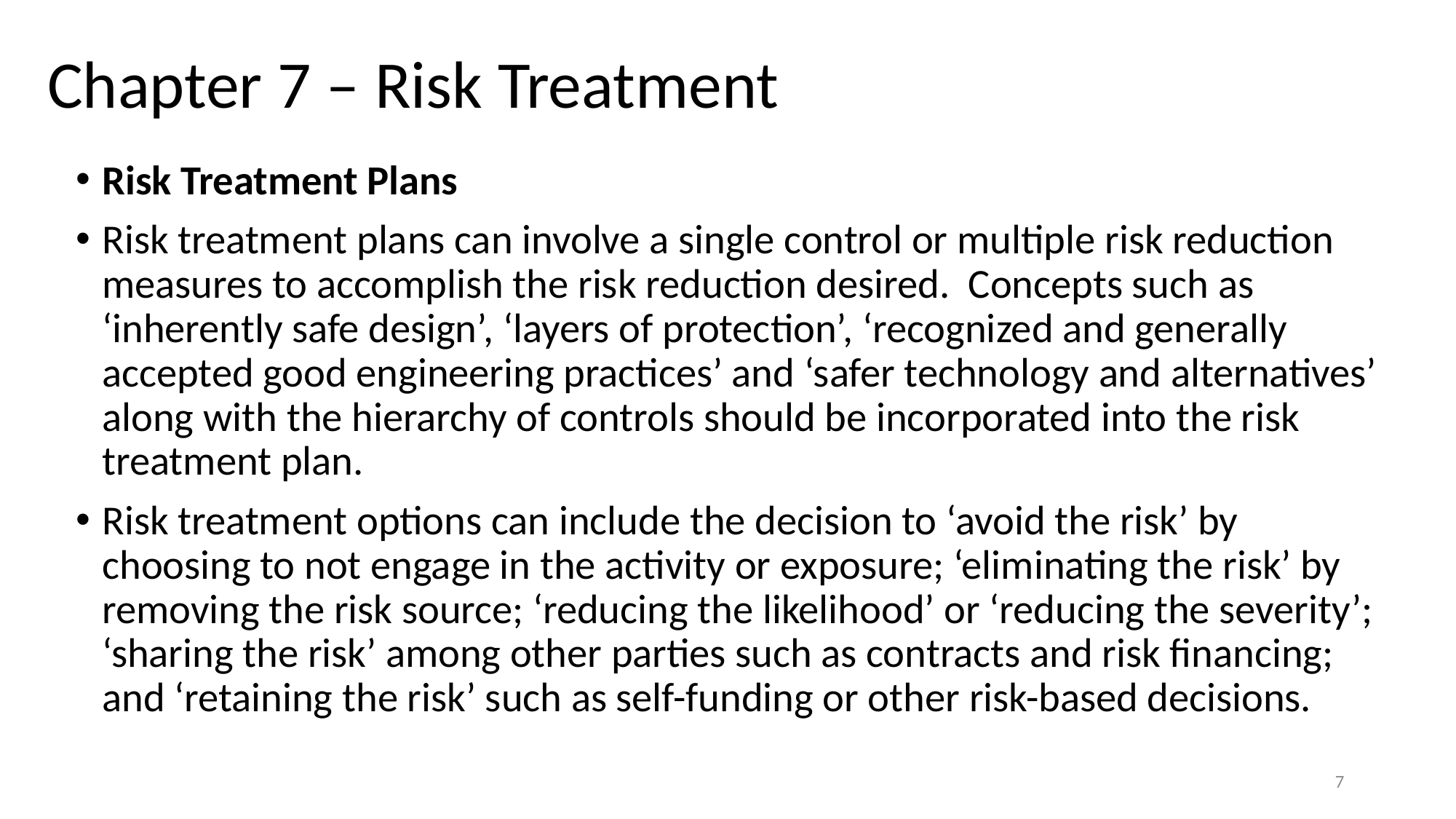

# Chapter 7 – Risk Treatment
Risk Treatment Plans
Risk treatment plans can involve a single control or multiple risk reduction measures to accomplish the risk reduction desired.  Concepts such as ‘inherently safe design’, ‘layers of protection’, ‘recognized and generally accepted good engineering practices’ and ‘safer technology and alternatives’ along with the hierarchy of controls should be incorporated into the risk treatment plan.
Risk treatment options can include the decision to ‘avoid the risk’ by choosing to not engage in the activity or exposure; ‘eliminating the risk’ by removing the risk source; ‘reducing the likelihood’ or ‘reducing the severity’; ‘sharing the risk’ among other parties such as contracts and risk financing; and ‘retaining the risk’ such as self-funding or other risk-based decisions.
7